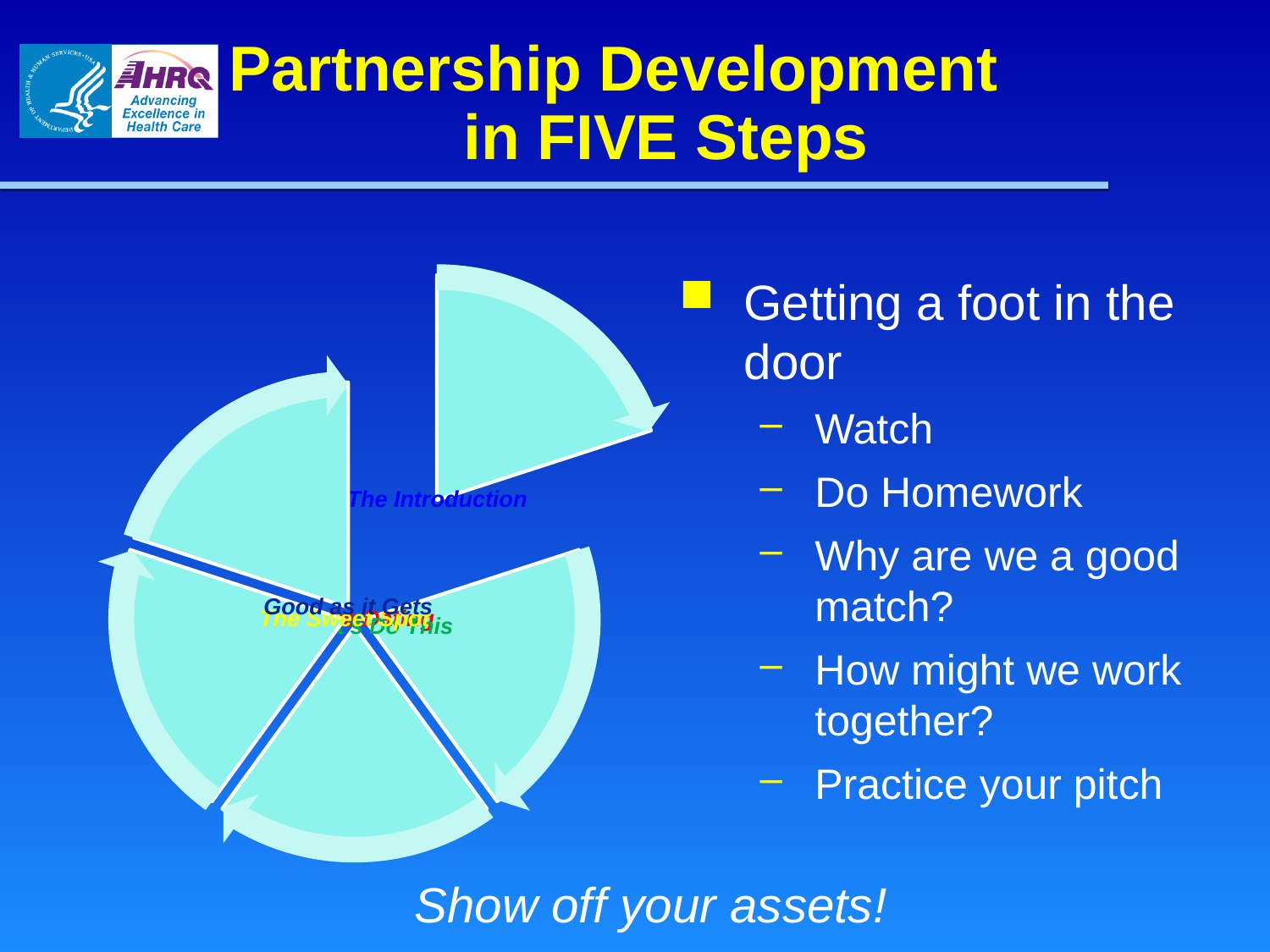

# Partnership Development       in FIVE Steps
Getting a foot in the door
Watch
Do Homework
Why are we a good match?
How might we work together?
Practice your pitch
The Introduction
We’re Dating
Yes! Let’s Do This
The Sweet Spot
Good as it Gets
Show off your assets!